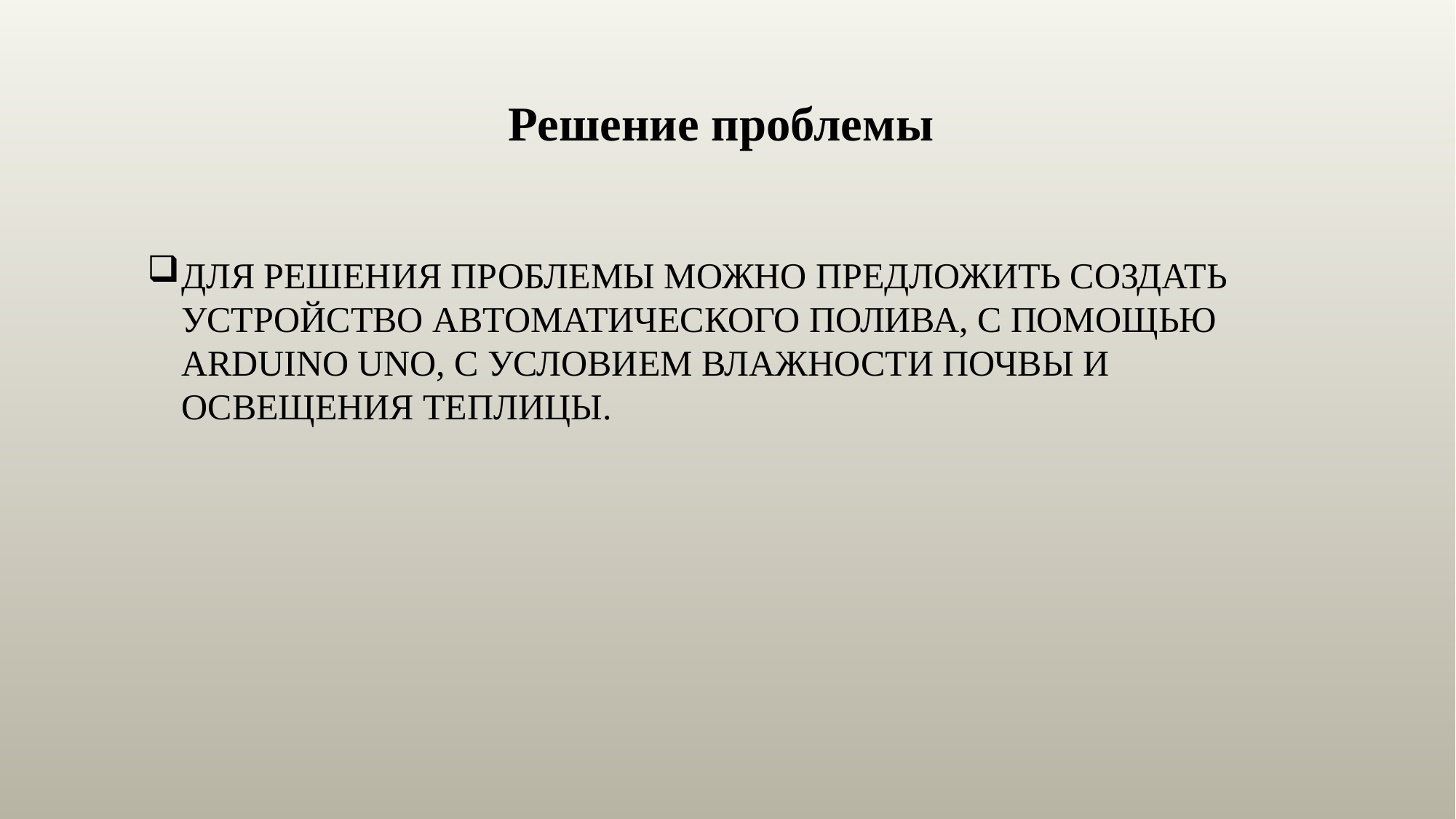

# Решение проблемы
Для решения проблемы можно предложить создать устройство автоматического полива, с помощью arduino uno, с условием влажности почвы и освещения теплицы.